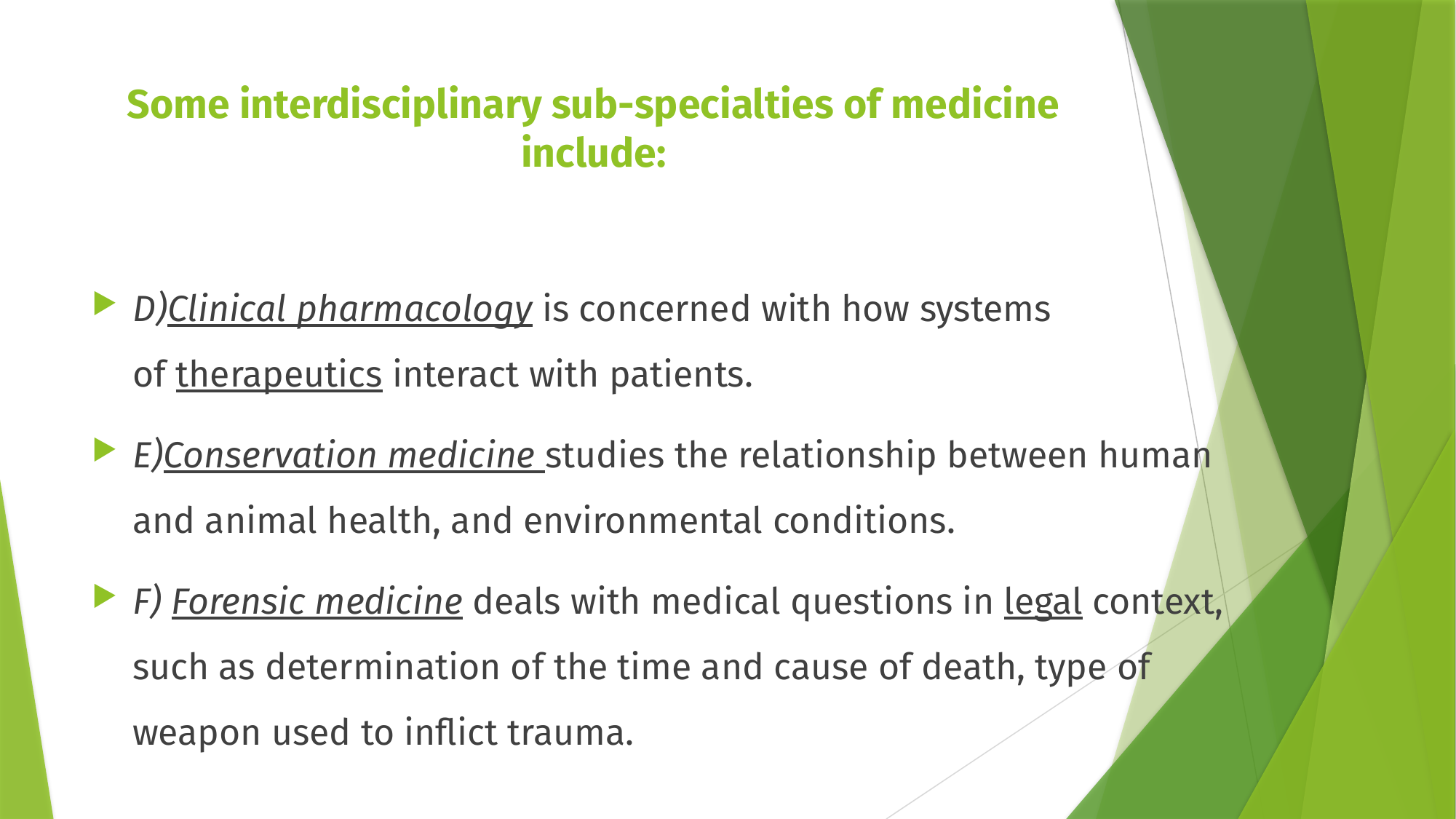

# Some interdisciplinary sub-specialties of medicine include:
D)Clinical pharmacology is concerned with how systems of therapeutics interact with patients.
E)Conservation medicine studies the relationship between human and animal health, and environmental conditions.
F) Forensic medicine deals with medical questions in legal context, such as determination of the time and cause of death, type of weapon used to inflict trauma.